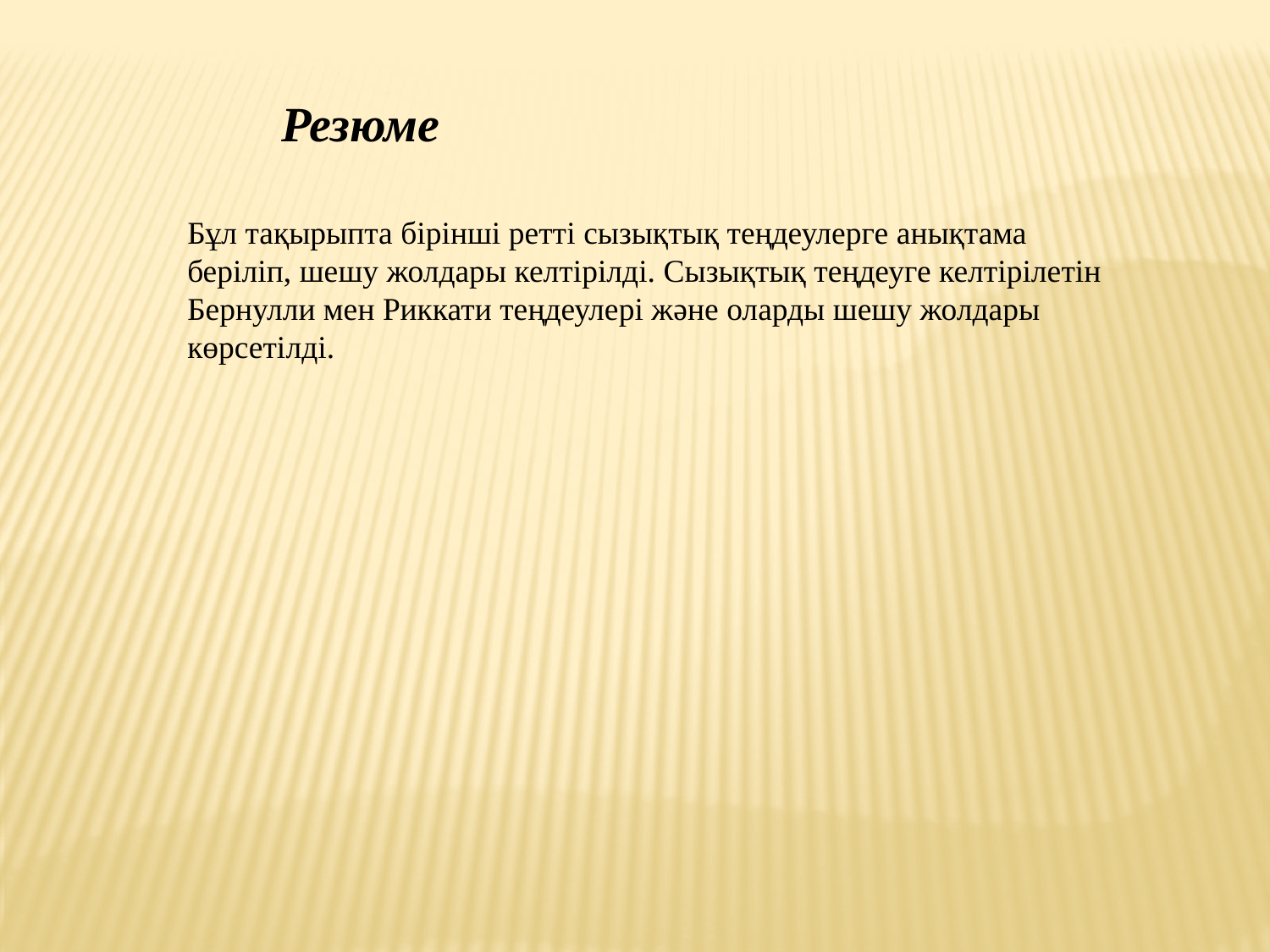

Резюме
Бұл тақырыпта бірінші ретті сызықтық теңдеулерге анықтама беріліп, шешу жолдары келтірілді. Сызықтық теңдеуге келтірілетін Бернулли мен Риккати теңдеулері және оларды шешу жолдары көрсетілді.